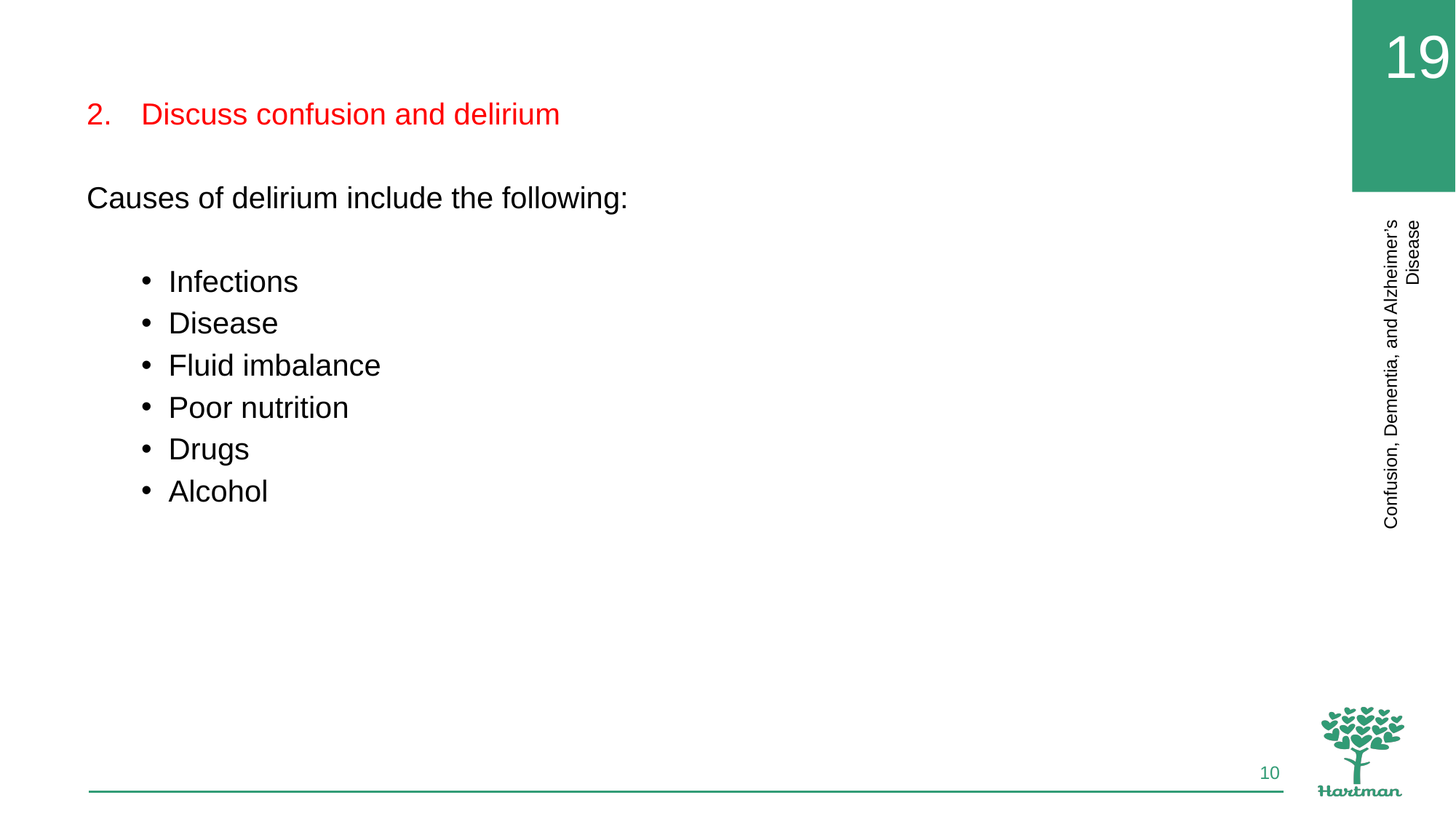

Discuss confusion and delirium

Causes of delirium include the following:

Infections
Disease
Fluid imbalance
Poor nutrition
Drugs
Alcohol

10